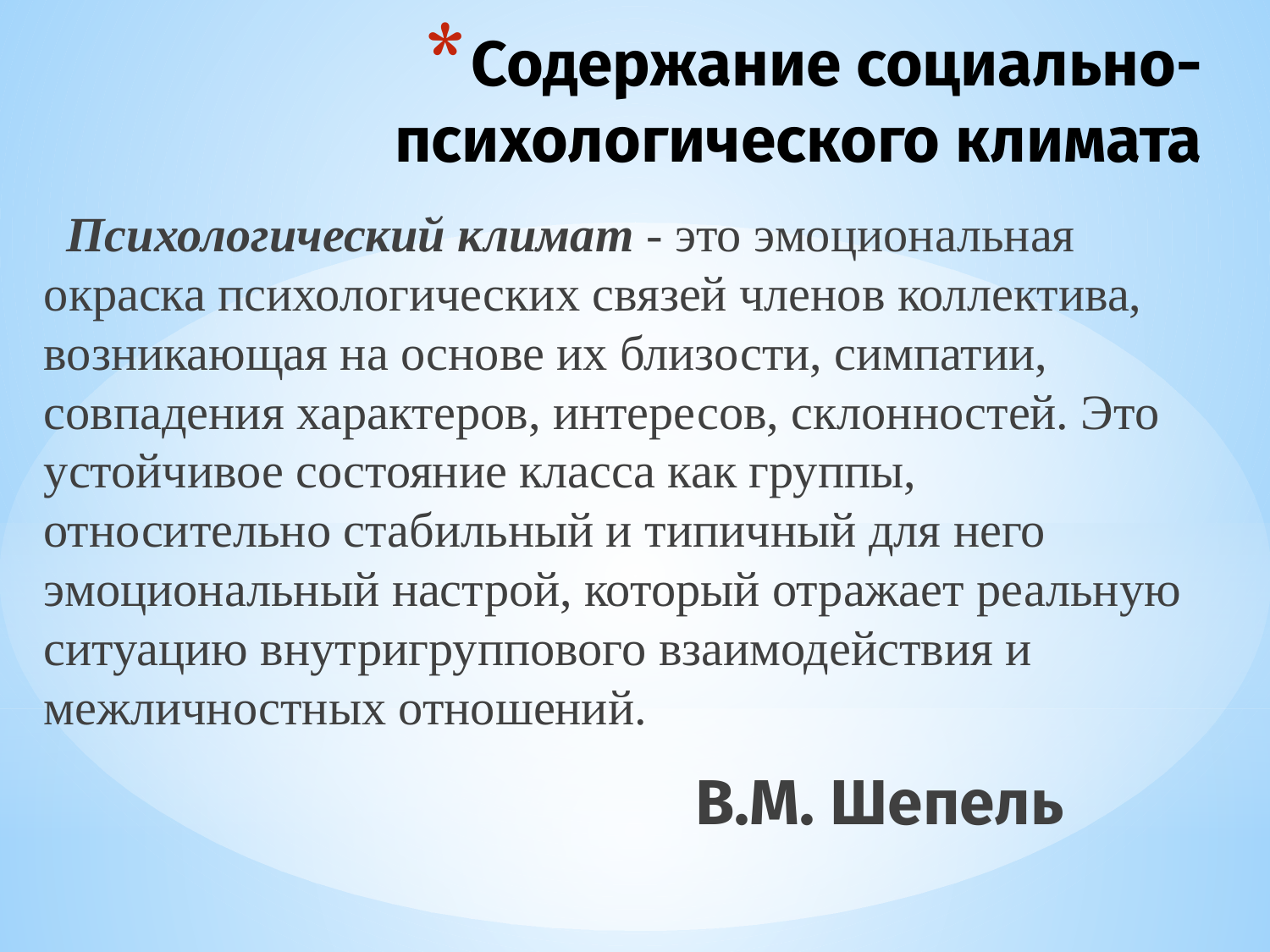

# Содержание социально-психологического климата
  Психологический климат - это эмоциональная окраска психологических связей членов коллектива, возникающая на основе их близости, симпатии, совпадения характеров, интересов, склонностей. Это устойчивое состояние класса как группы, относительно стабильный и типичный для него эмоциональный настрой, который отражает реальную ситуацию внутригруппового взаимодействия и межличностных отношений.
                                         В.М. Шепель